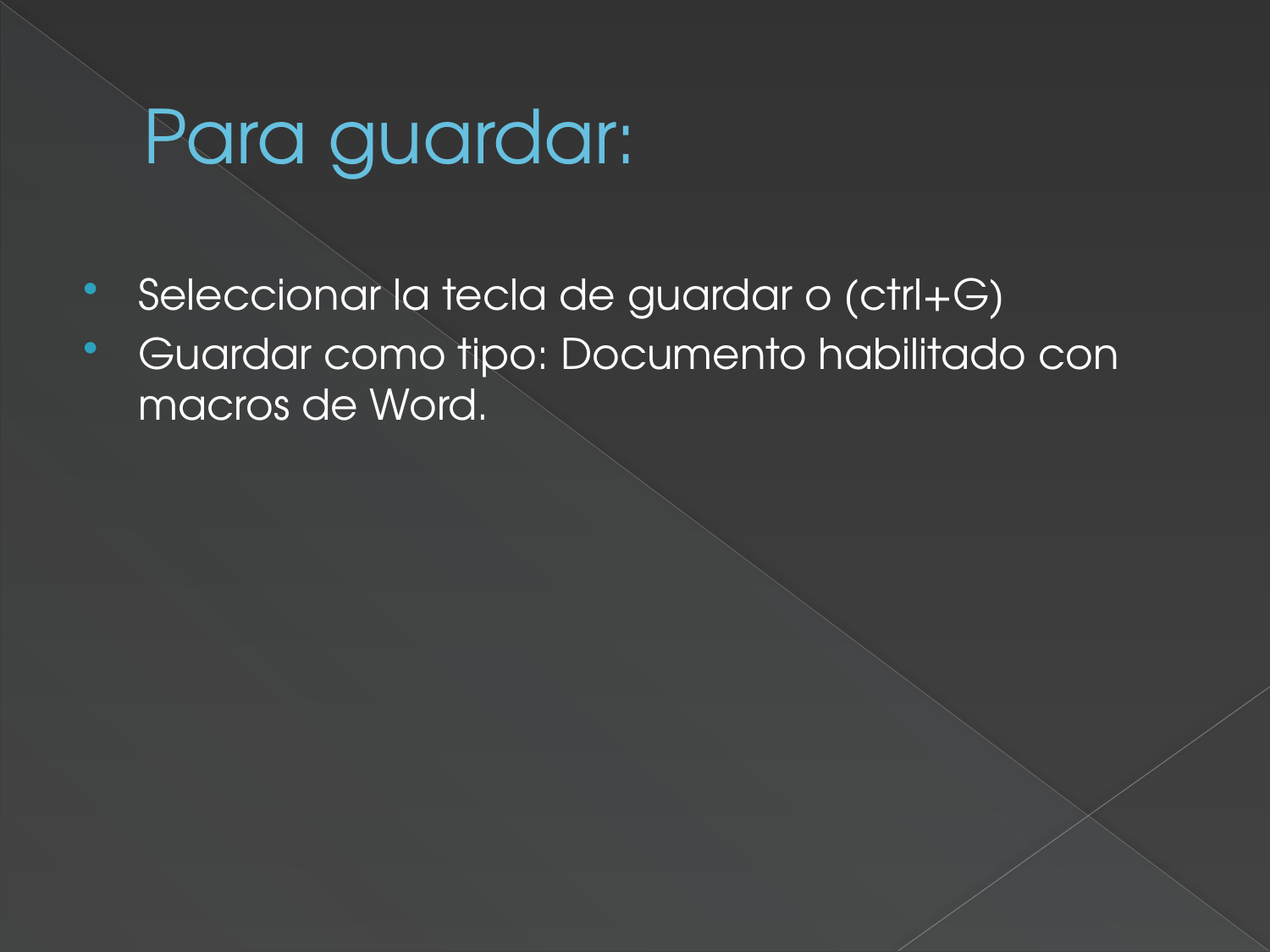

# Para guardar:
Seleccionar la tecla de guardar o (ctrl+G)
Guardar como tipo: Documento habilitado con macros de Word.